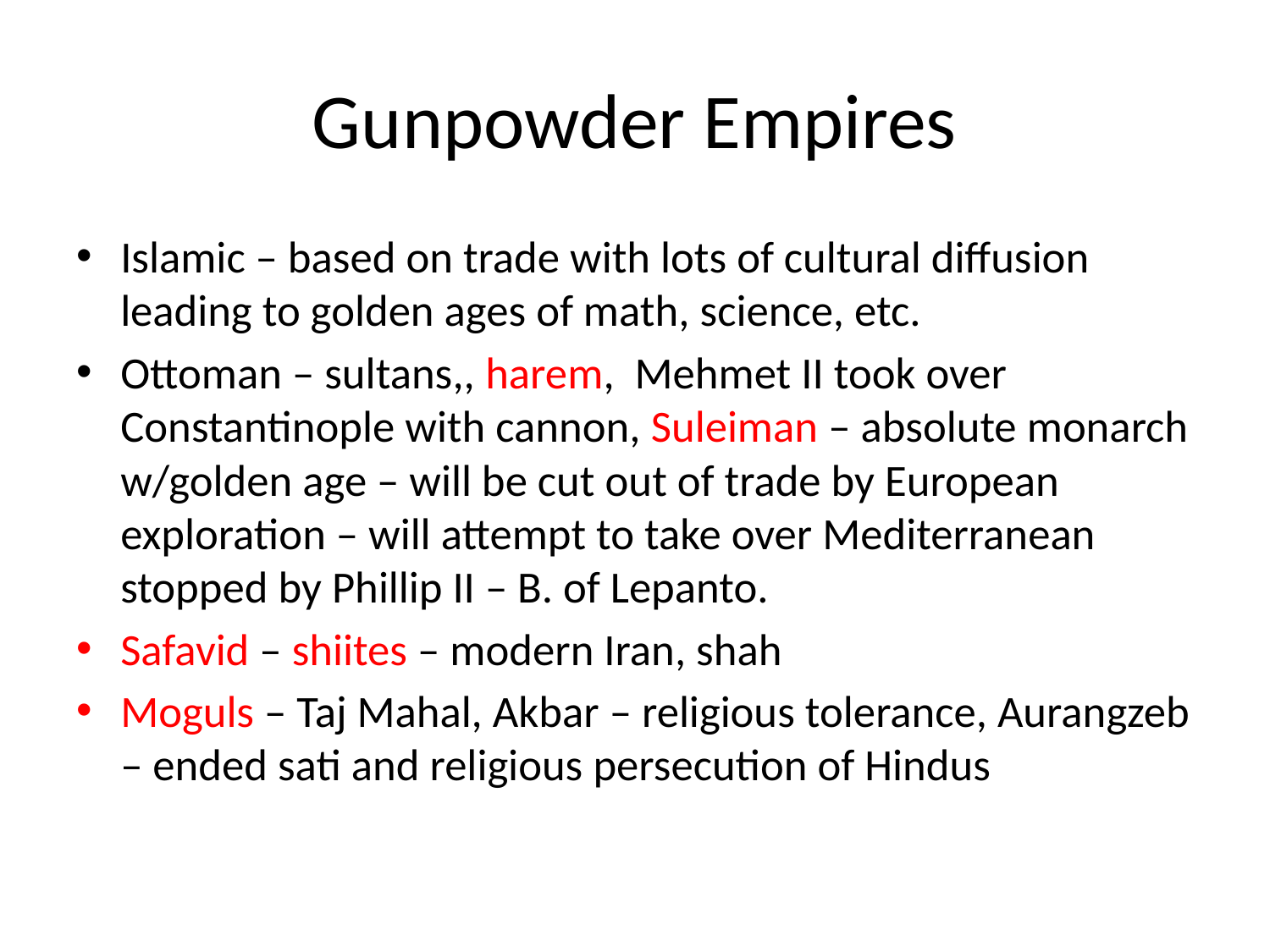

# Gunpowder Empires
Islamic – based on trade with lots of cultural diffusion leading to golden ages of math, science, etc.
Ottoman – sultans,, harem,  Mehmet II took over Constantinople with cannon, Suleiman – absolute monarch w/golden age – will be cut out of trade by European exploration – will attempt to take over Mediterranean stopped by Phillip II – B. of Lepanto.
Safavid – shiites – modern Iran, shah
Moguls – Taj Mahal, Akbar – religious tolerance, Aurangzeb – ended sati and religious persecution of Hindus